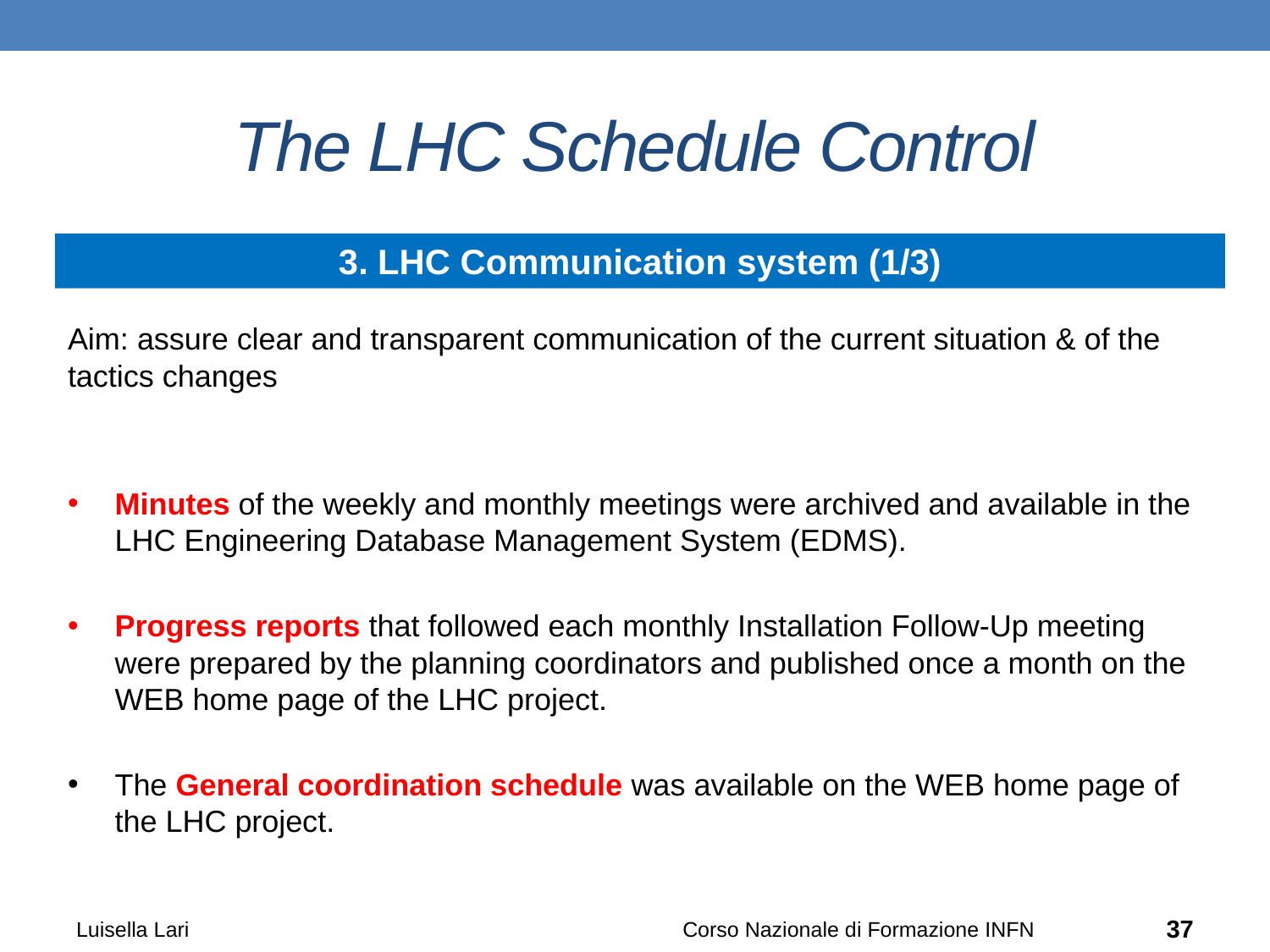

# The LHC Schedule Control
3. LHC Communication system (1/3)
Aim: assure clear and transparent communication of the current situation & of the tactics changes

Minutes of the weekly and monthly meetings were archived and available in the LHC Engineering Database Management System (EDMS).

Progress reports that followed each monthly Installation Follow-Up meeting were prepared by the planning coordinators and published once a month on the WEB home page of the LHC project.

The General coordination schedule was available on the WEB home page of the LHC project.
Luisella Lari
Corso Nazionale di Formazione INFN
37